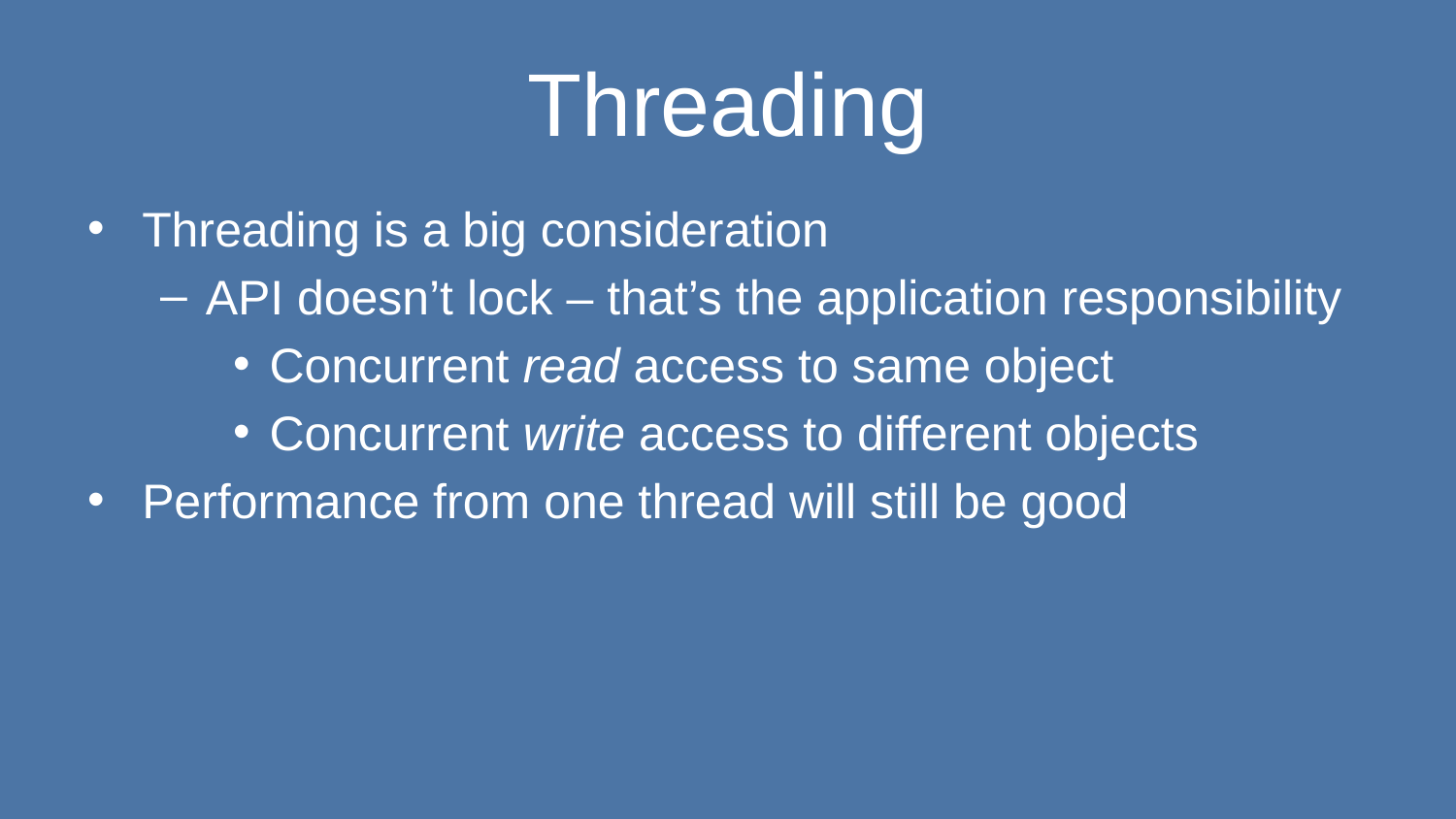

# Threading
Threading is a big consideration
API doesn’t lock – that’s the application responsibility
Concurrent read access to same object
Concurrent write access to different objects
Performance from one thread will still be good